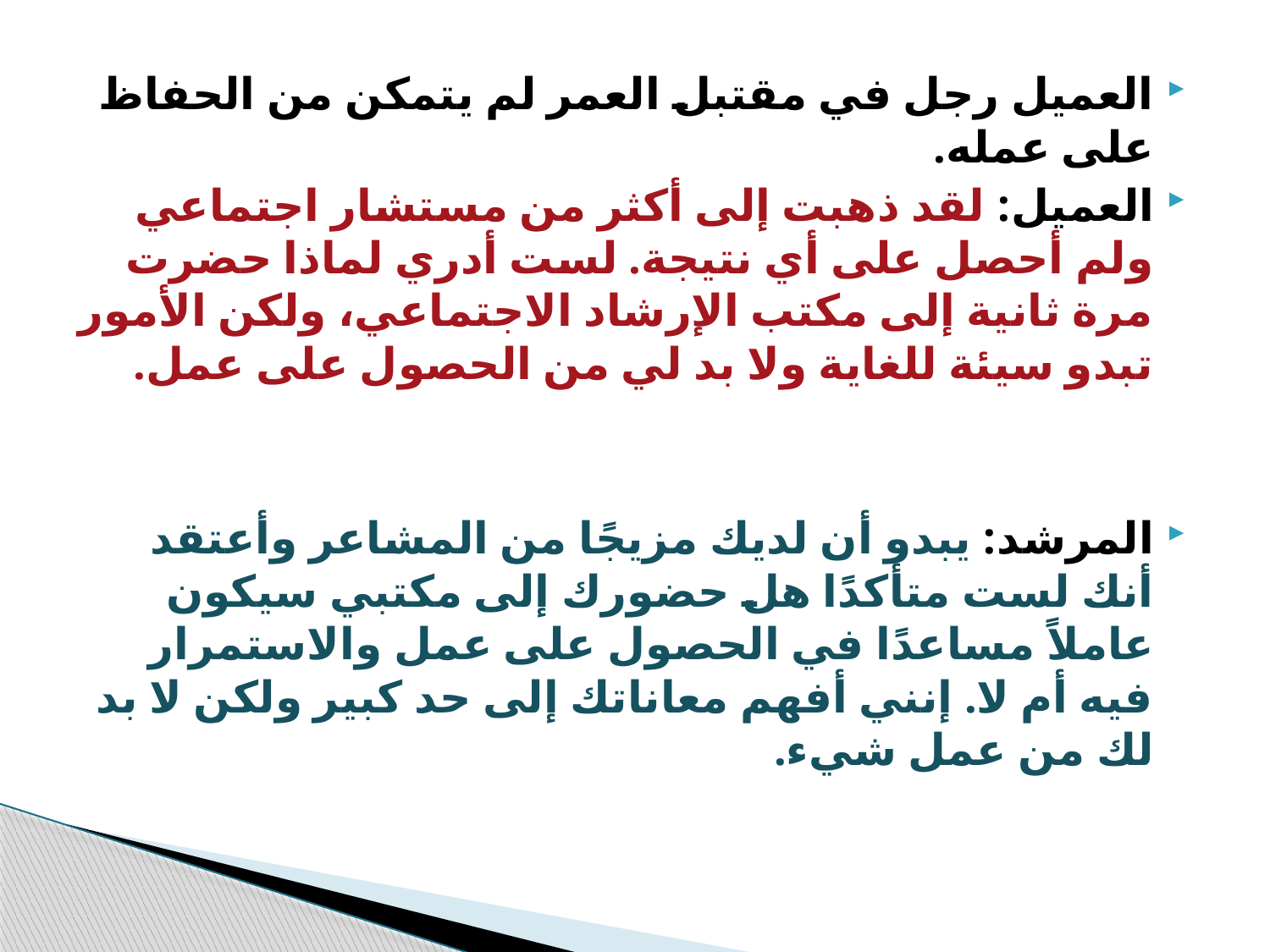

العميل رجل في مقتبل العمر لم يتمكن من الحفاظ على عمله.
العميل: لقد ذهبت إلى أكثر من مستشار اجتماعي ولم أحصل على أي نتيجة. لست أدري لماذا حضرت مرة ثانية إلى مكتب الإرشاد الاجتماعي، ولكن الأمور تبدو سيئة للغاية ولا بد لي من الحصول على عمل.

المرشد: يبدو أن لديك مزيجًا من المشاعر وأعتقد أنك لست متأكدًا هل حضورك إلى مكتبي سيكون عاملاً مساعدًا في الحصول على عمل والاستمرار فيه أم لا. إنني أفهم معاناتك إلى حد كبير ولكن لا بد لك من عمل شيء.